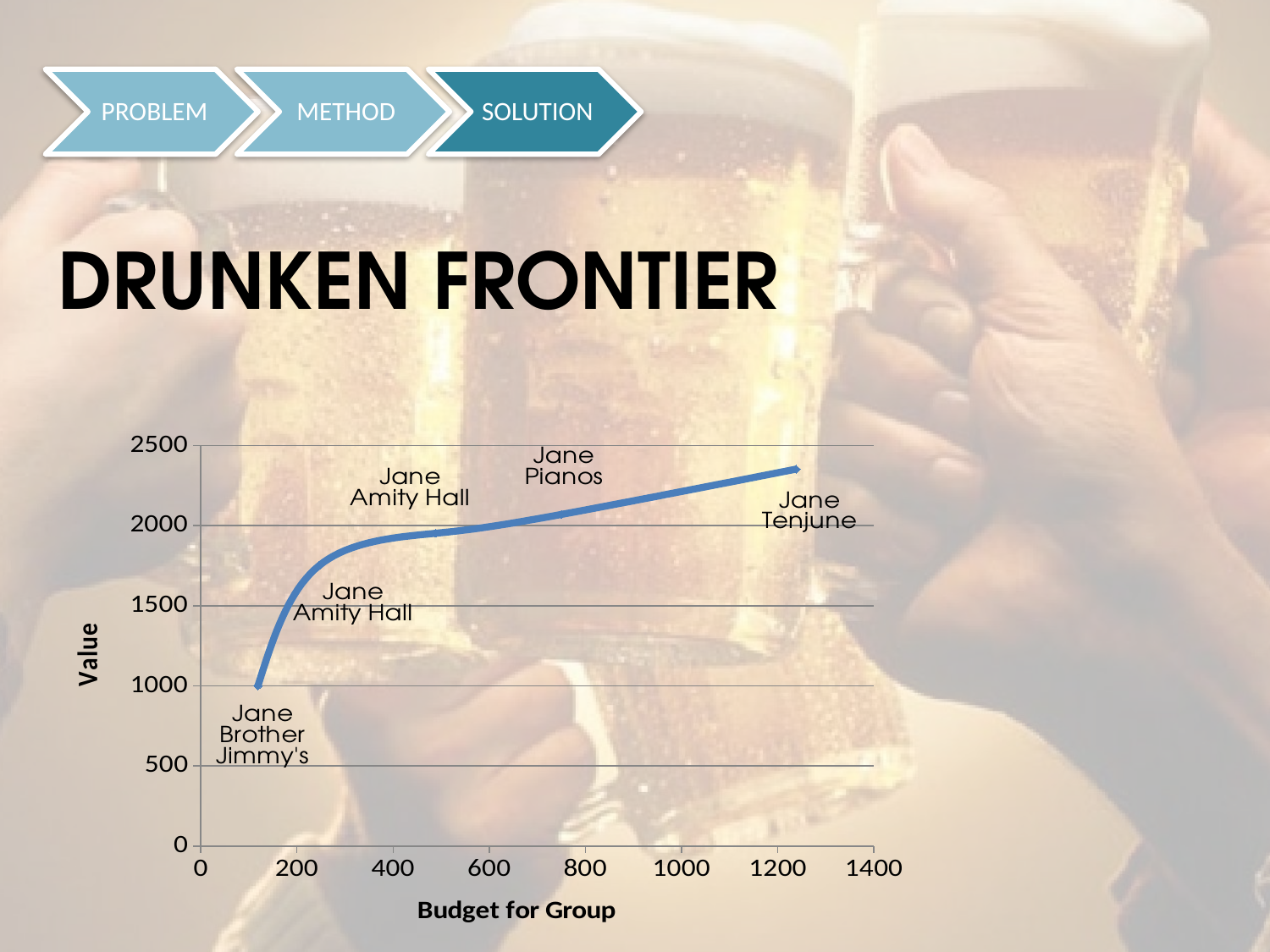

PROBLEM
METHOD
SOLUTION
# DRUNKEN FRONTIER

### Chart

| Category | Value |
|---|---|